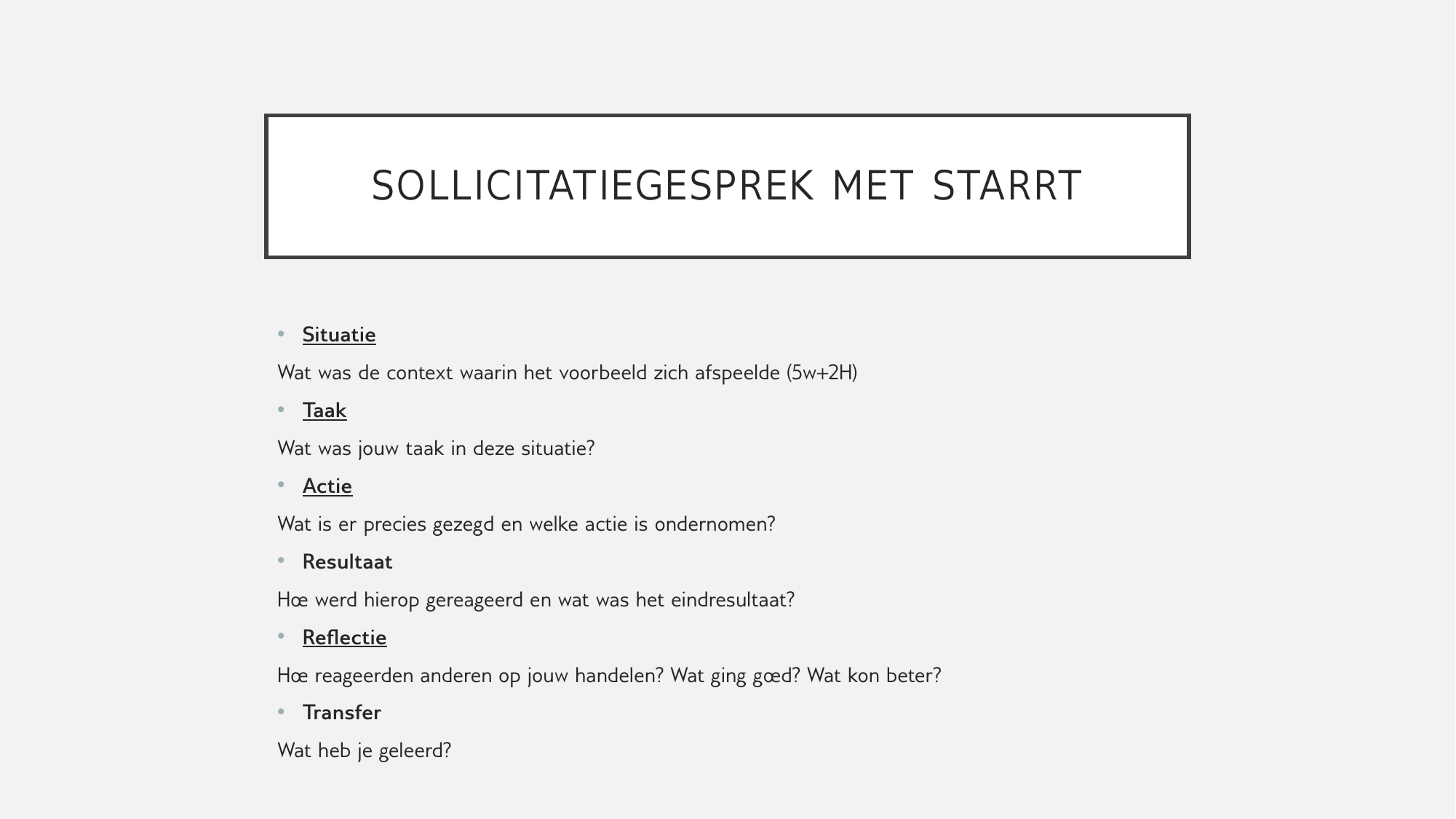

# Sollicitatiegesprek met starrt
Situatie
Wat was de context waarin het voorbeeld zich afspeelde (5w+2H)
Taak
Wat was jouw taak in deze situatie?
Actie
Wat is er precies gezegd en welke actie is ondernomen?
Resultaat
Hoe werd hierop gereageerd en wat was het eindresultaat?
Reflectie
Hoe reageerden anderen op jouw handelen? Wat ging goed? Wat kon beter?
Transfer
Wat heb je geleerd?